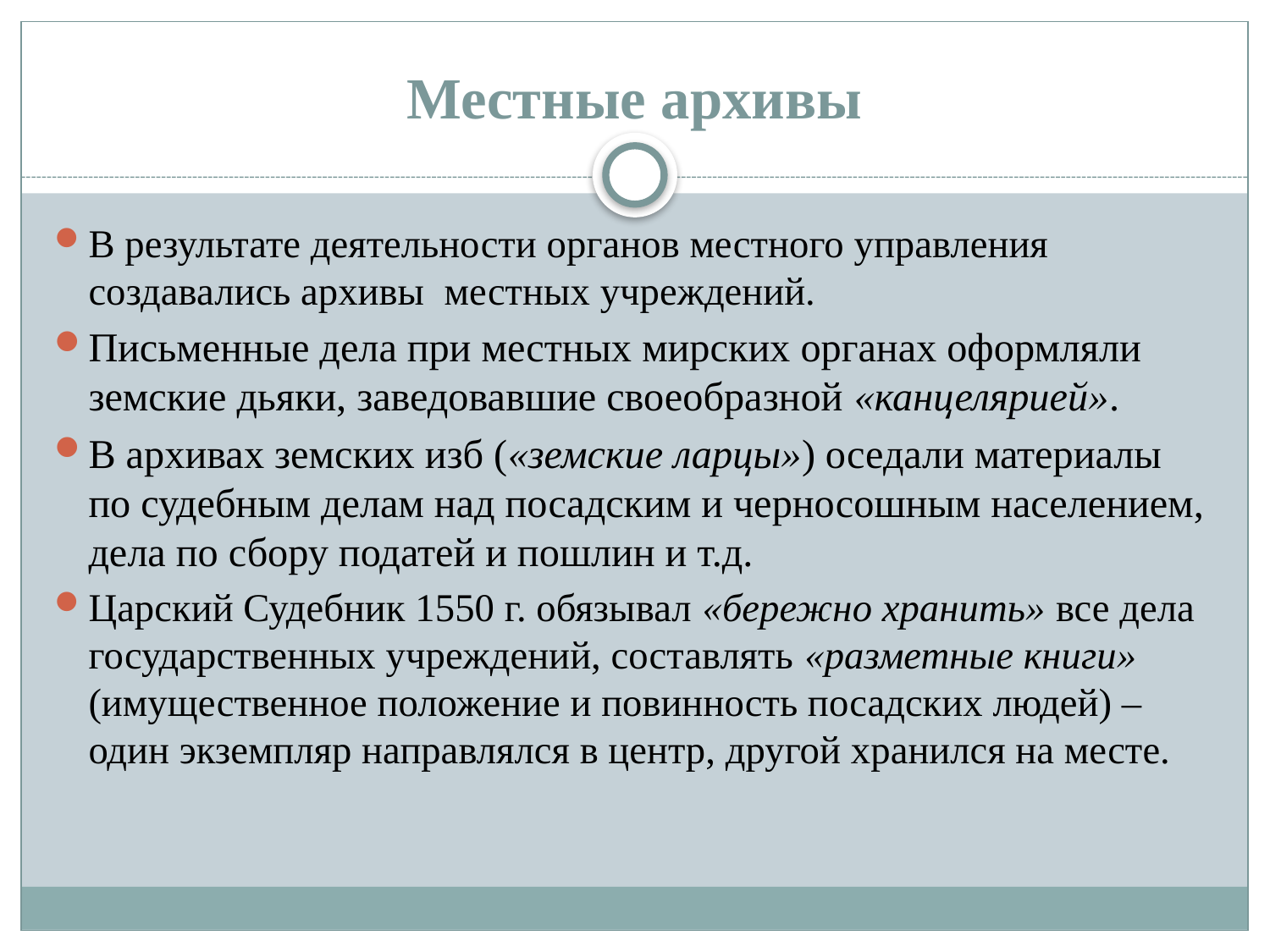

# Местные архивы
В результате деятельности органов местного управления создавались архивы  местных учреждений.
Письменные дела при местных мирских органах оформляли земские дьяки, заведовавшие своеобразной «канцелярией».
В архивах земских изб («земские ларцы») оседали материалы по судебным делам над посадским и черносошным населением, дела по сбору податей и пошлин и т.д.
Царский Судебник 1550 г. обязывал «бережно хранить» все дела государственных учреждений, составлять «разметные книги» (имущественное положение и повинность посадских людей) – один экземпляр направлялся в центр, другой хранился на месте.